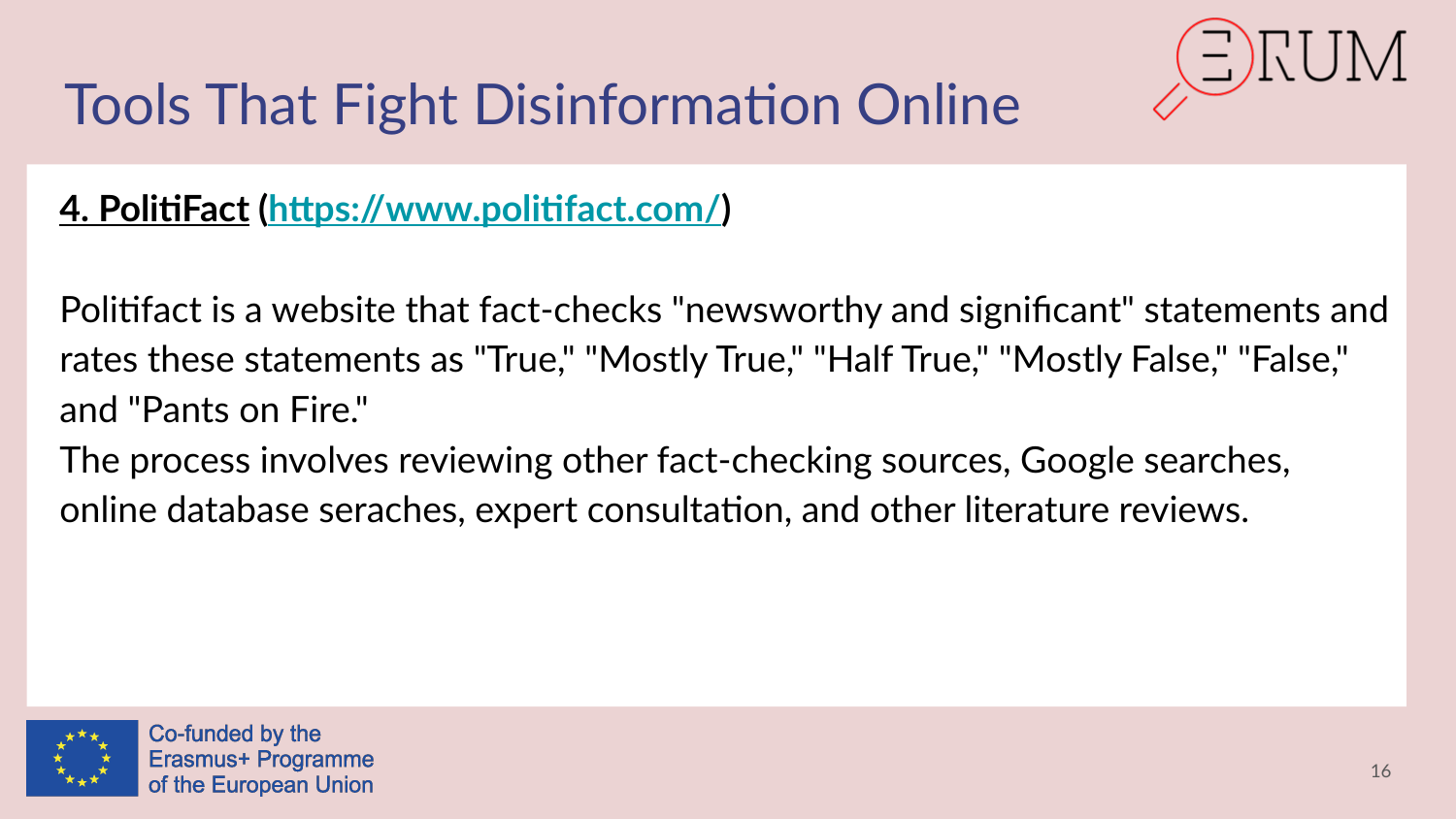

# Tools That Fight Disinformation Online
4. PolitiFact (https://www.politifact.com/)

Politifact is a website that fact-checks "newsworthy and significant" statements and rates these statements as "True," "Mostly True," "Half True," "Mostly False," "False," and "Pants on Fire."
The process involves reviewing other fact-checking sources, Google searches, online database seraches, expert consultation, and other literature reviews.

16